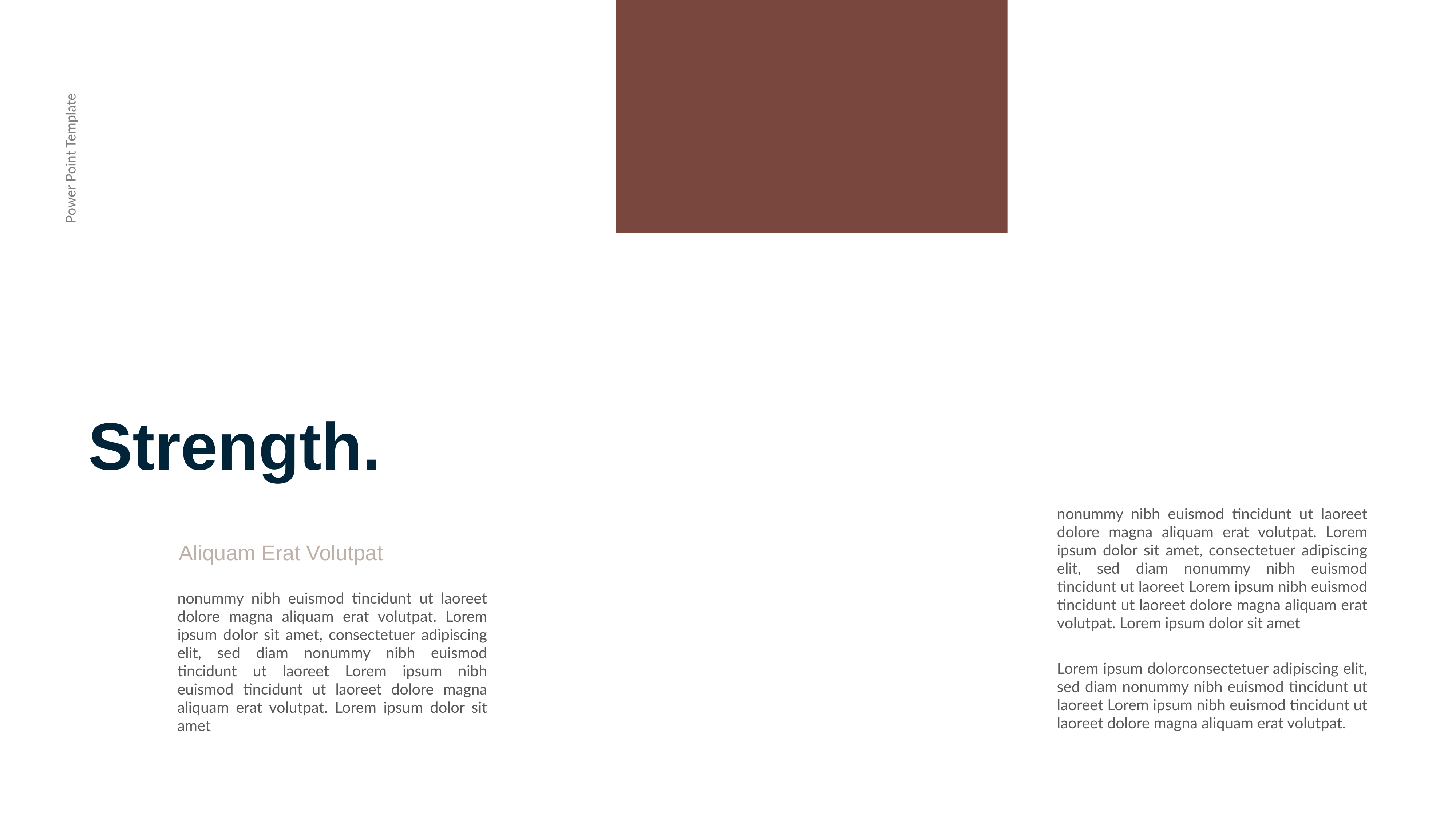

Power Point Template

Strength.
nonummy nibh euismod tincidunt ut laoreet dolore magna aliquam erat volutpat. Lorem ipsum dolor sit amet, consectetuer adipiscing elit, sed diam nonummy nibh euismod tincidunt ut laoreet Lorem ipsum nibh euismod tincidunt ut laoreet dolore magna aliquam erat volutpat. Lorem ipsum dolor sit amet

Aliquam Erat Volutpat
nonummy nibh euismod tincidunt ut laoreet dolore magna aliquam erat volutpat. Lorem ipsum dolor sit amet, consectetuer adipiscing elit, sed diam nonummy nibh euismod tincidunt ut laoreet Lorem ipsum nibh euismod tincidunt ut laoreet dolore magna aliquam erat volutpat. Lorem ipsum dolor sit amet

Lorem ipsum dolorconsectetuer adipiscing elit, sed diam nonummy nibh euismod tincidunt ut laoreet Lorem ipsum nibh euismod tincidunt ut laoreet dolore magna aliquam erat volutpat.